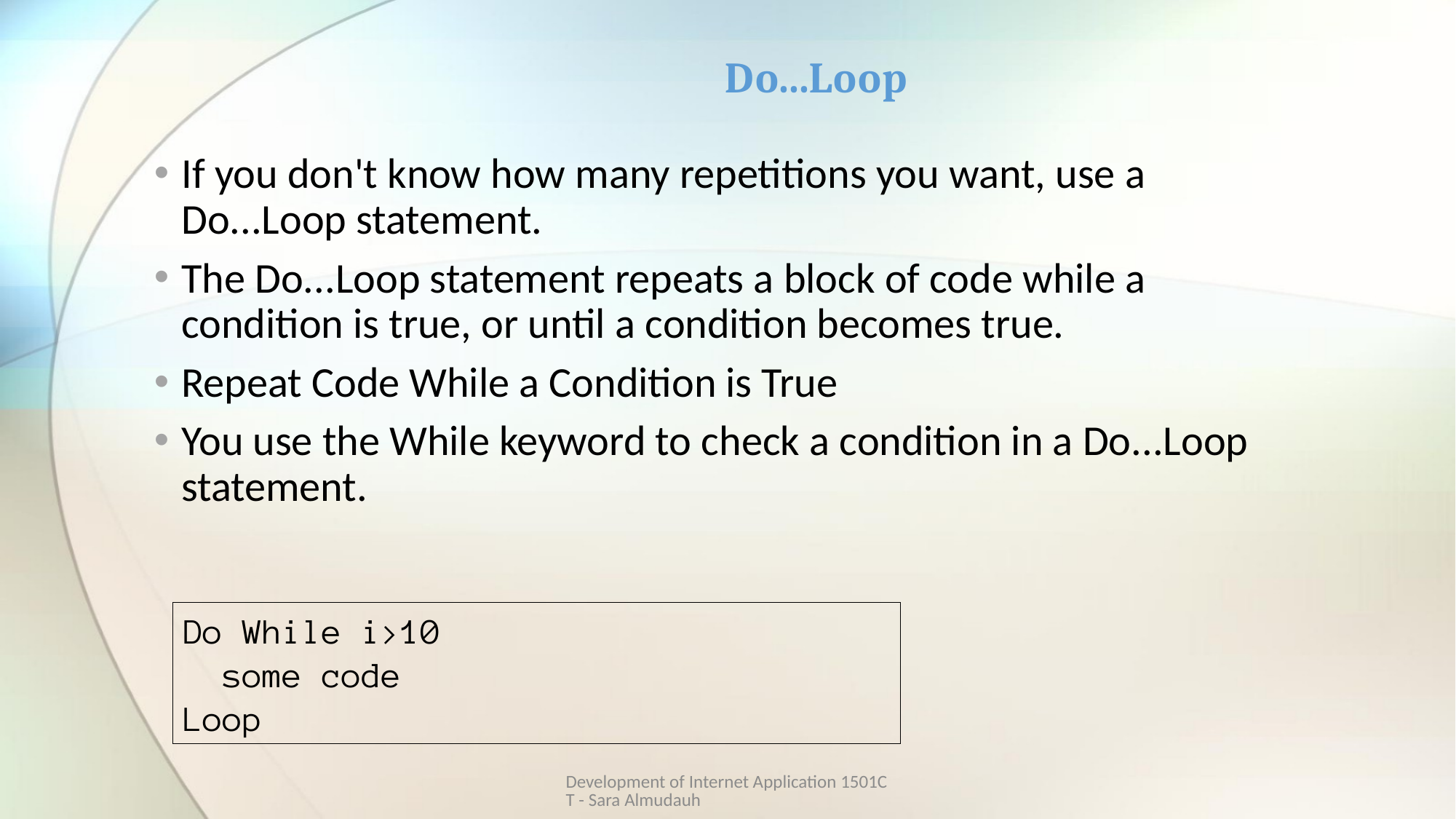

# Do...Loop
If you don't know how many repetitions you want, use a Do...Loop statement.
The Do...Loop statement repeats a block of code while a condition is true, or until a condition becomes true.
Repeat Code While a Condition is True
You use the While keyword to check a condition in a Do...Loop statement.

Do While i>10
  some code
Loop
Development of Internet Application 1501CT - Sara Almudauh